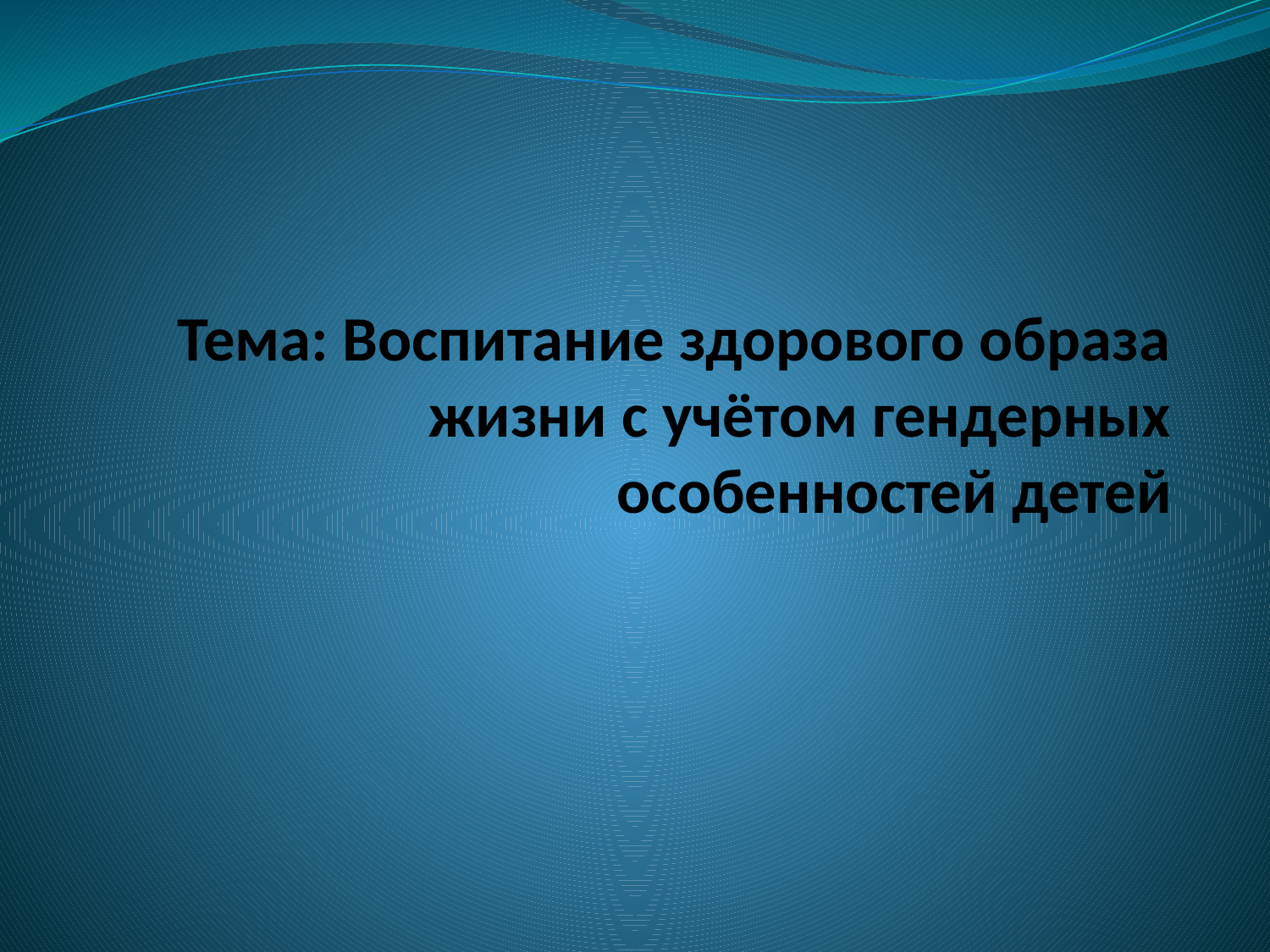

# Тема: Воспитание здорового образа жизни с учётом гендерных особенностей детей